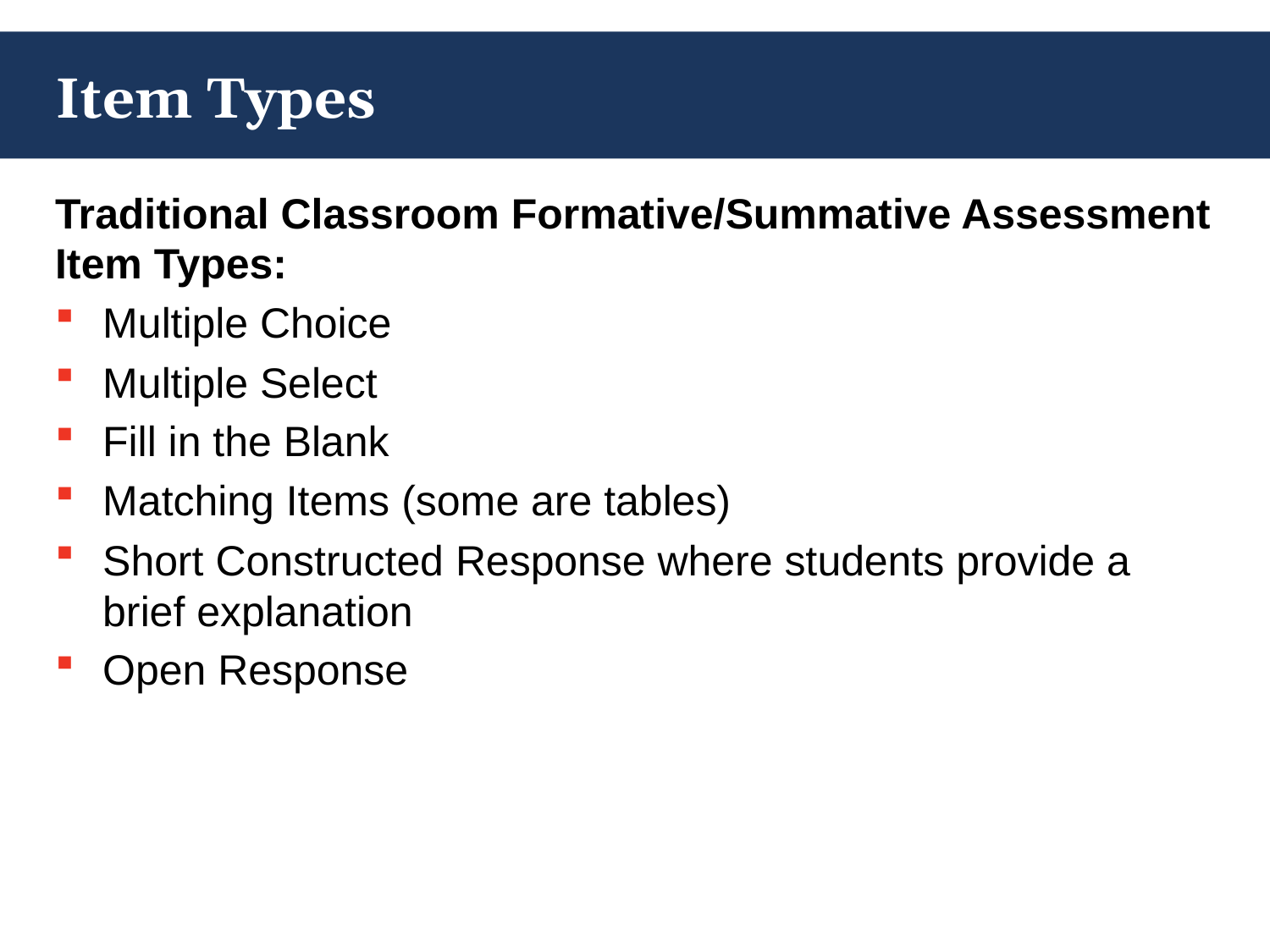

# Item Types
Traditional Classroom Formative/Summative Assessment Item Types:
Multiple Choice
Multiple Select
Fill in the Blank
Matching Items (some are tables)
Short Constructed Response where students provide a brief explanation
Open Response